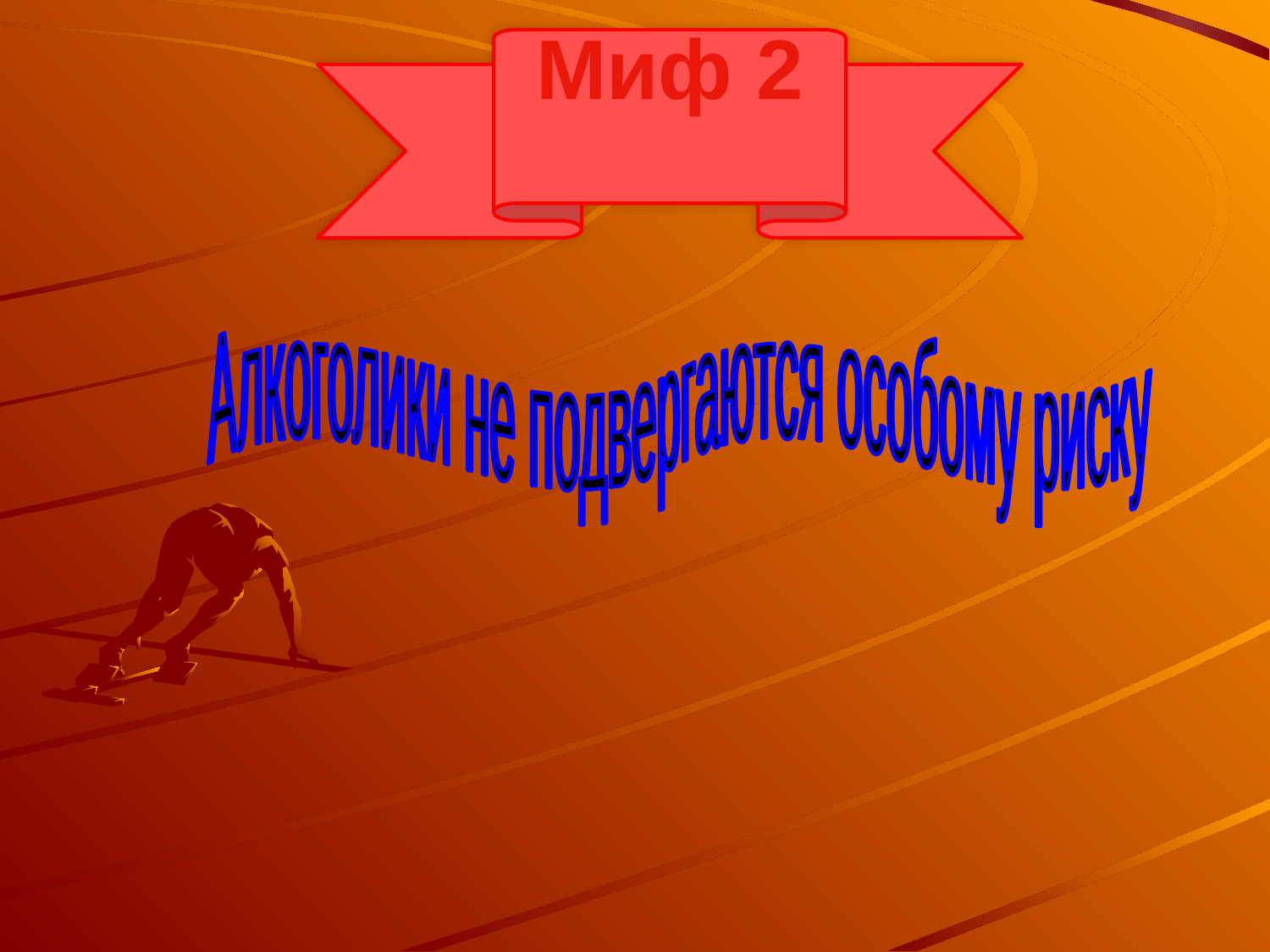

Миф 2

Алкоголики не подвергаются особому риску